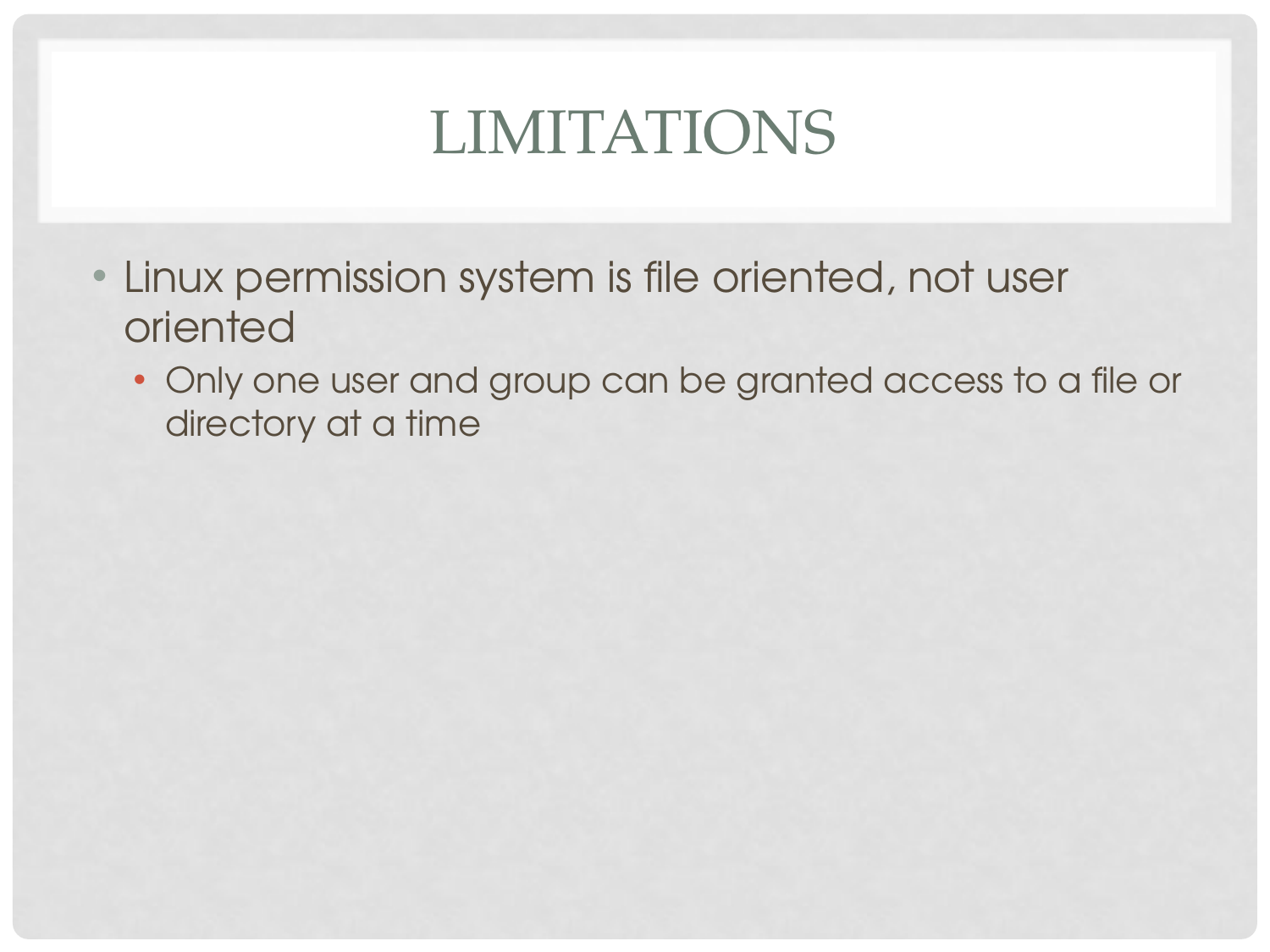

# limitations
Linux permission system is file oriented, not user oriented
Only one user and group can be granted access to a file or directory at a time